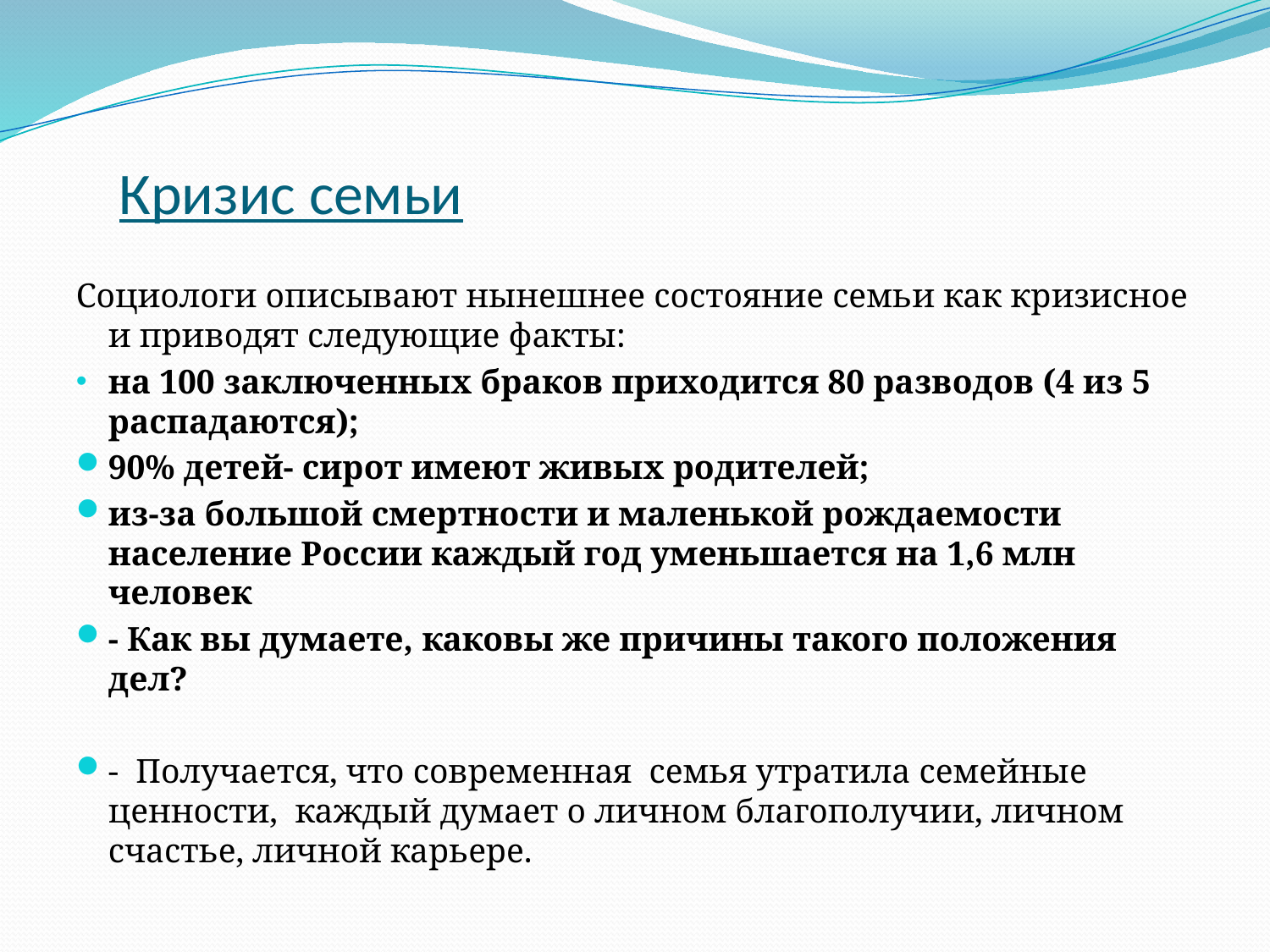

# Кризис семьи
Социологи описывают нынешнее состояние семьи как кризисное и приводят следующие факты:
на 100 заключенных браков приходится 80 разводов (4 из 5 распадаются);
90% детей- сирот имеют живых родителей;
из-за большой смертности и маленькой рождаемости население России каждый год уменьшается на 1,6 млн человек
- Как вы думаете, каковы же причины такого положения дел?

-  Получается, что современная  семья утратила семейные ценности,  каждый думает о личном благополучии, личном счастье, личной карьере.